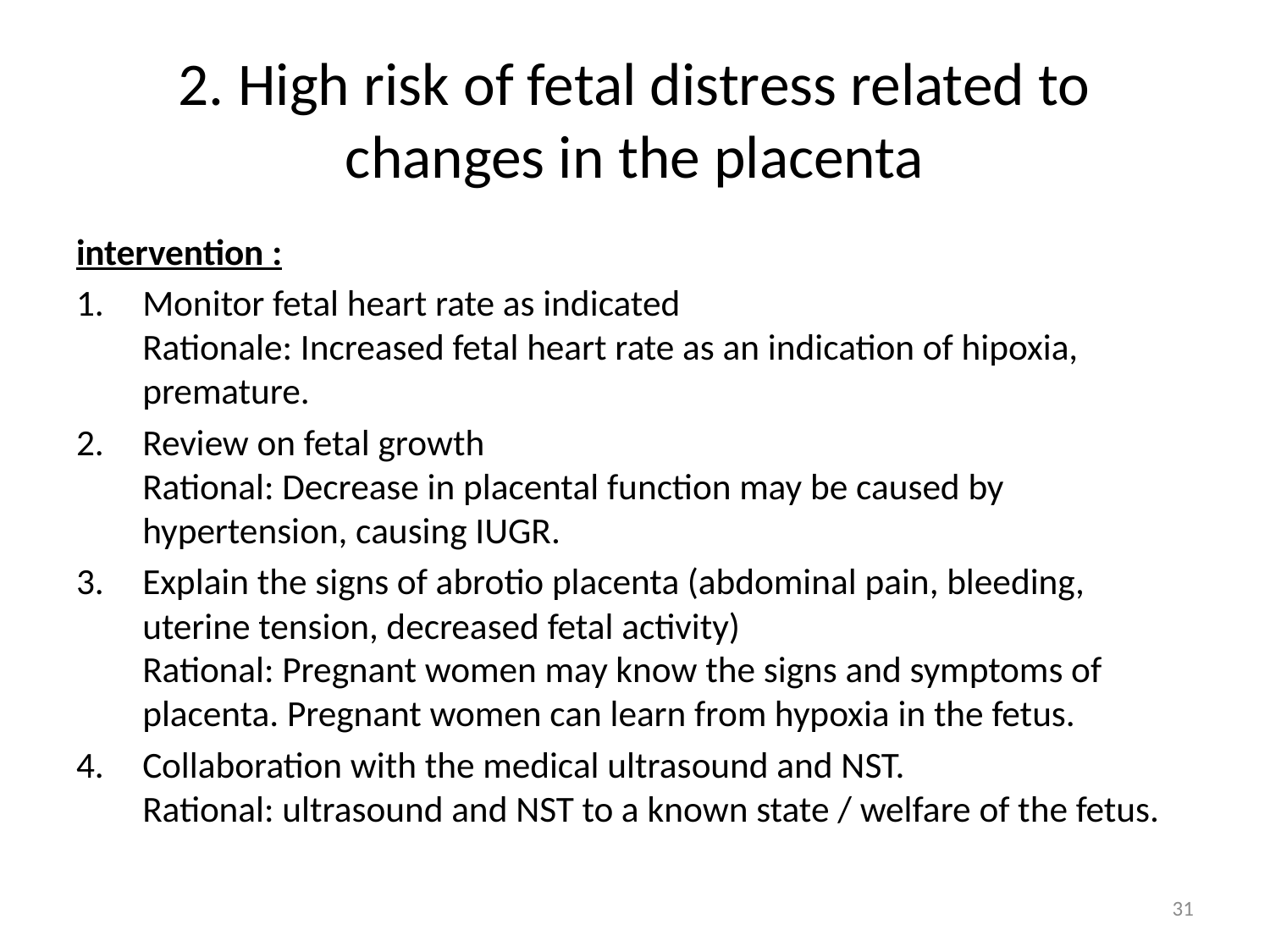

# 2. High risk of fetal distress related to changes in the placenta
intervention :
Monitor fetal heart rate as indicated
Rationale: Increased fetal heart rate as an indication of hipoxia, premature.
Review on fetal growth
Rational: Decrease in placental function may be caused by hypertension, causing IUGR.
Explain the signs of abrotio placenta (abdominal pain, bleeding, uterine tension, decreased fetal activity)
Rational: Pregnant women may know the signs and symptoms of placenta. Pregnant women can learn from hypoxia in the fetus.
Collaboration with the medical ultrasound and NST.
Rational: ultrasound and NST to a known state / welfare of the fetus.

31